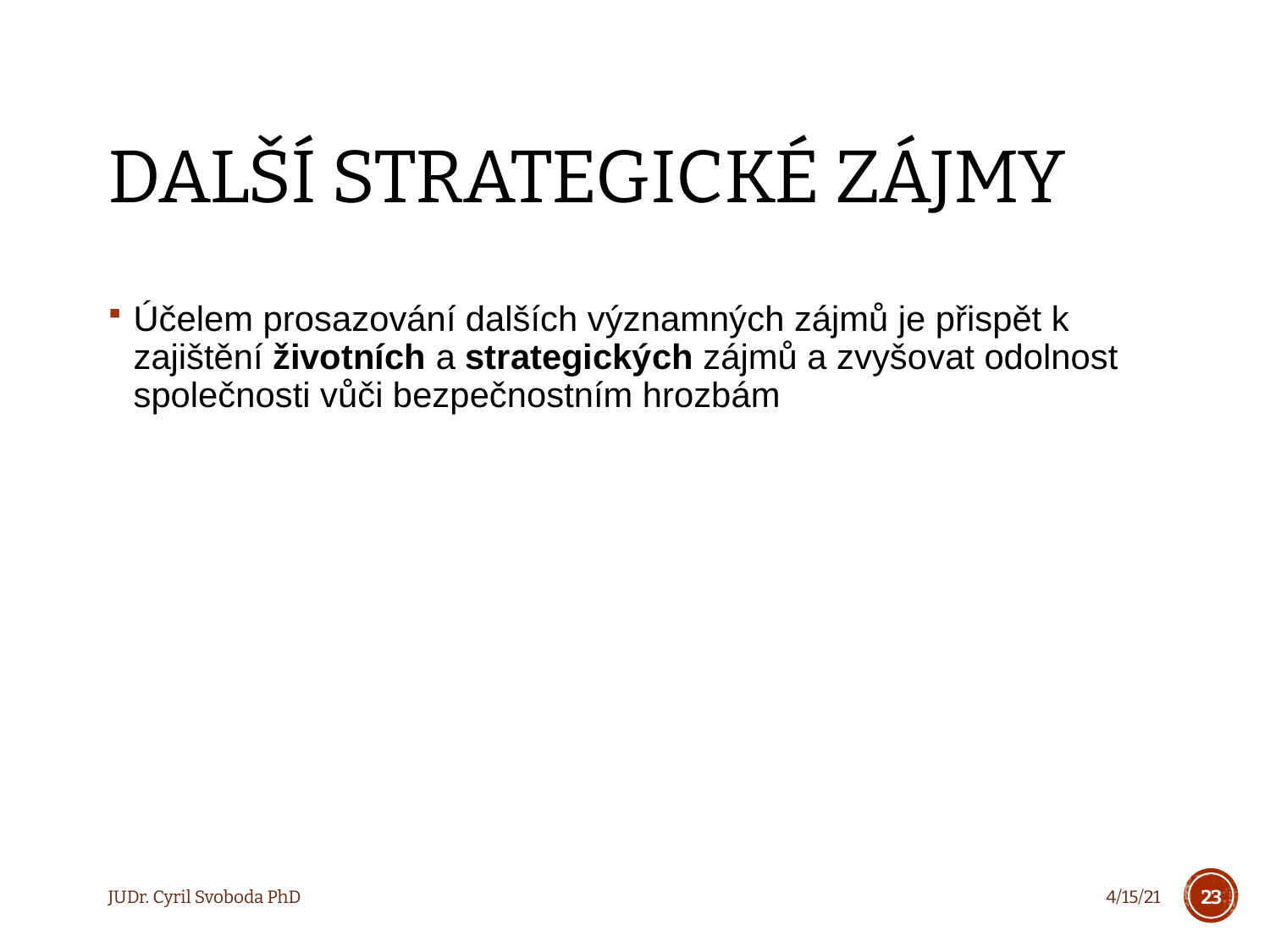

# Další strategické zájmy
Účelem prosazování dalších významných zájmů je přispět k zajištění životních a strategických zájmů a zvyšovat odolnost společnosti vůči bezpečnostním hrozbám
JUDr. Cyril Svoboda PhD
4/15/21
23